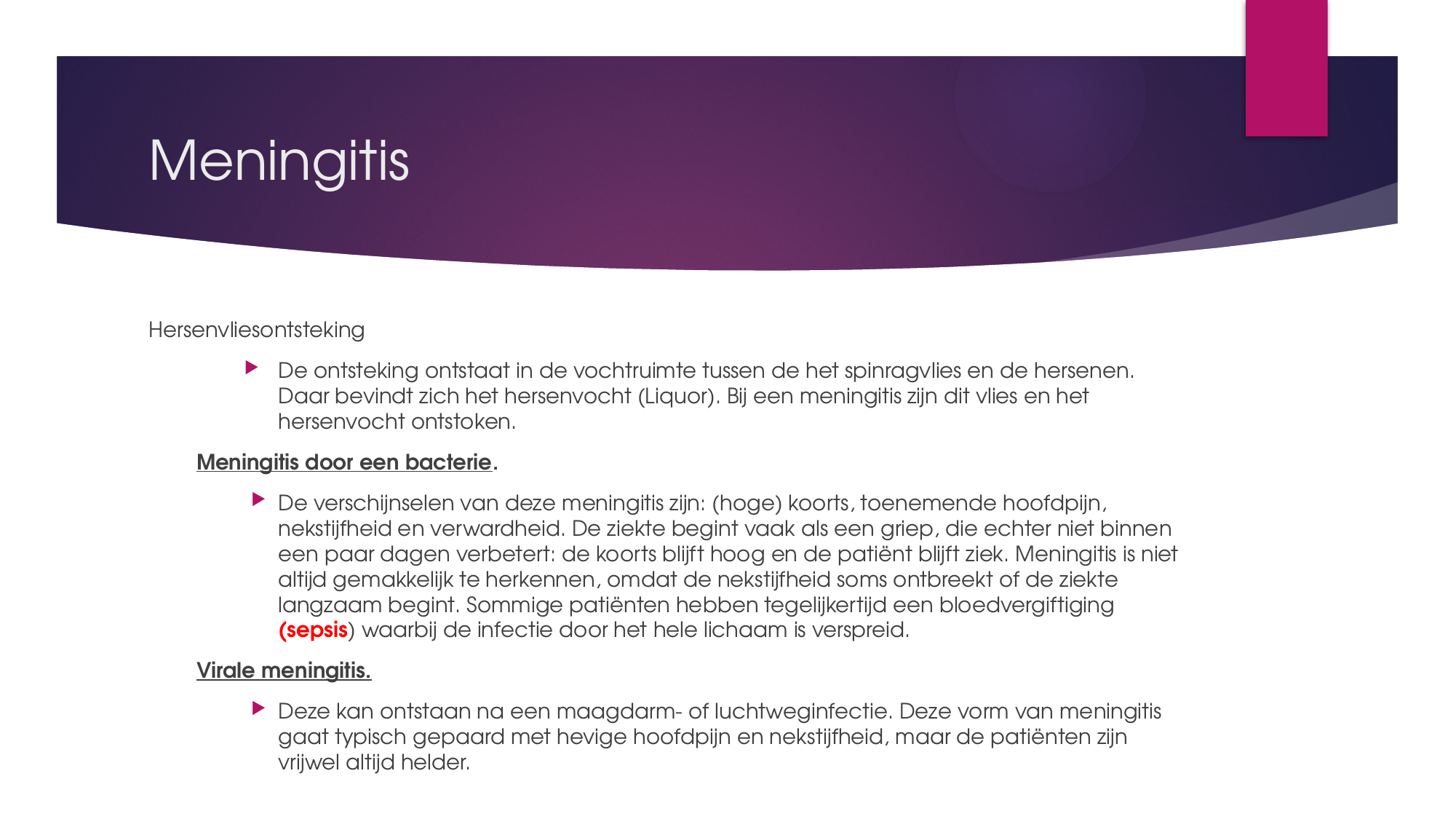

# Meningitis
Hersenvliesontsteking
De ontsteking ontstaat in de vochtruimte tussen de het spinragvlies en de hersenen. Daar bevindt zich het hersenvocht (Liquor). Bij een meningitis zijn dit vlies en het hersenvocht ontstoken.
Meningitis door een bacterie.
De verschijnselen van deze meningitis zijn: (hoge) koorts, toenemende hoofdpijn, nekstijfheid en verwardheid. De ziekte begint vaak als een griep, die echter niet binnen een paar dagen verbetert: de koorts blijft hoog en de patiënt blijft ziek. Meningitis is niet altijd gemakkelijk te herkennen, omdat de nekstijfheid soms ontbreekt of de ziekte langzaam begint. Sommige patiënten hebben tegelijkertijd een bloedvergiftiging (sepsis) waarbij de infectie door het hele lichaam is verspreid.
Virale meningitis.
Deze kan ontstaan na een maagdarm- of luchtweginfectie. Deze vorm van meningitis gaat typisch gepaard met hevige hoofdpijn en nekstijfheid, maar de patiënten zijn vrijwel altijd helder.